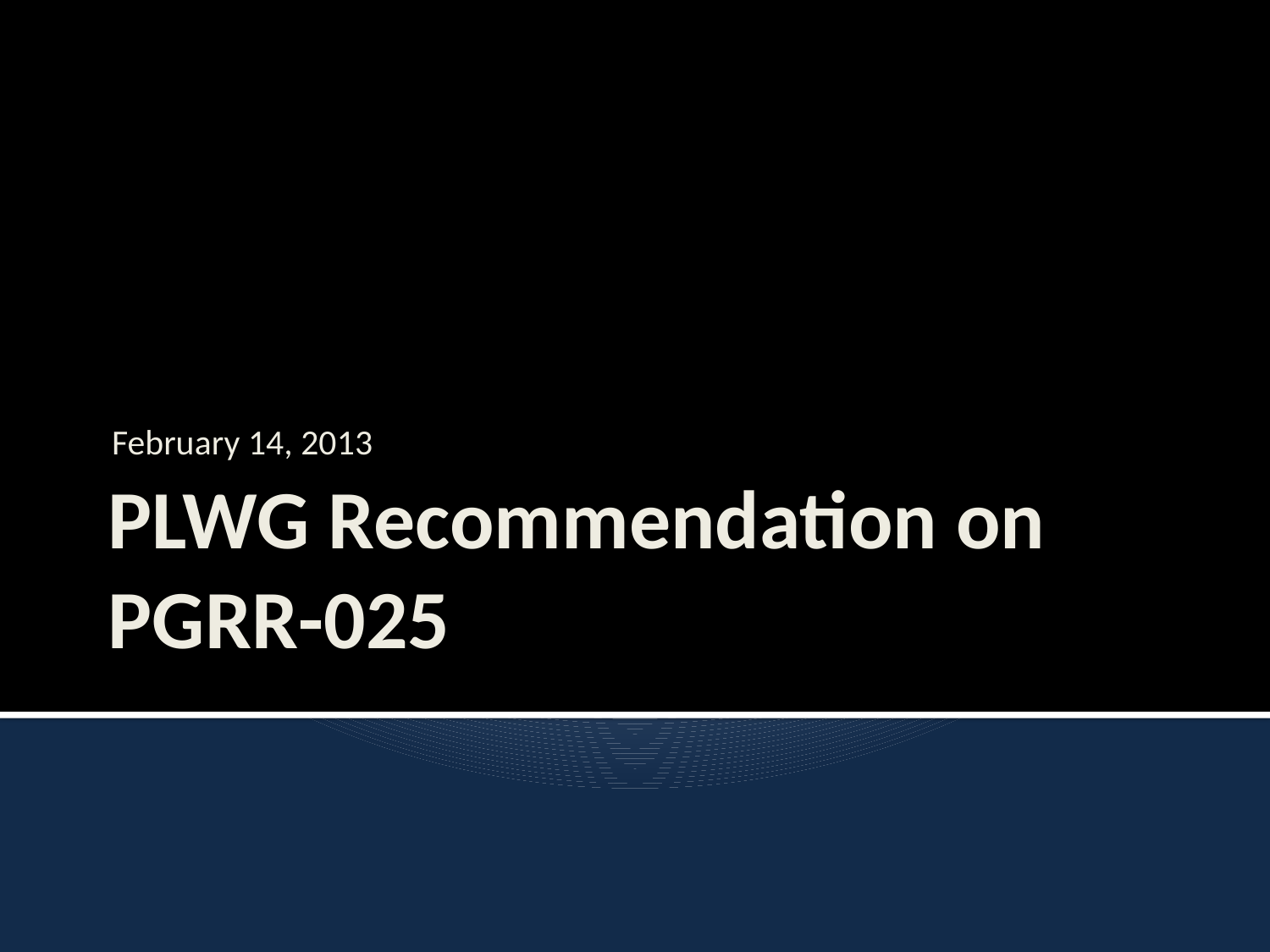

February 14, 2013
# PLWG Recommendation on PGRR-025